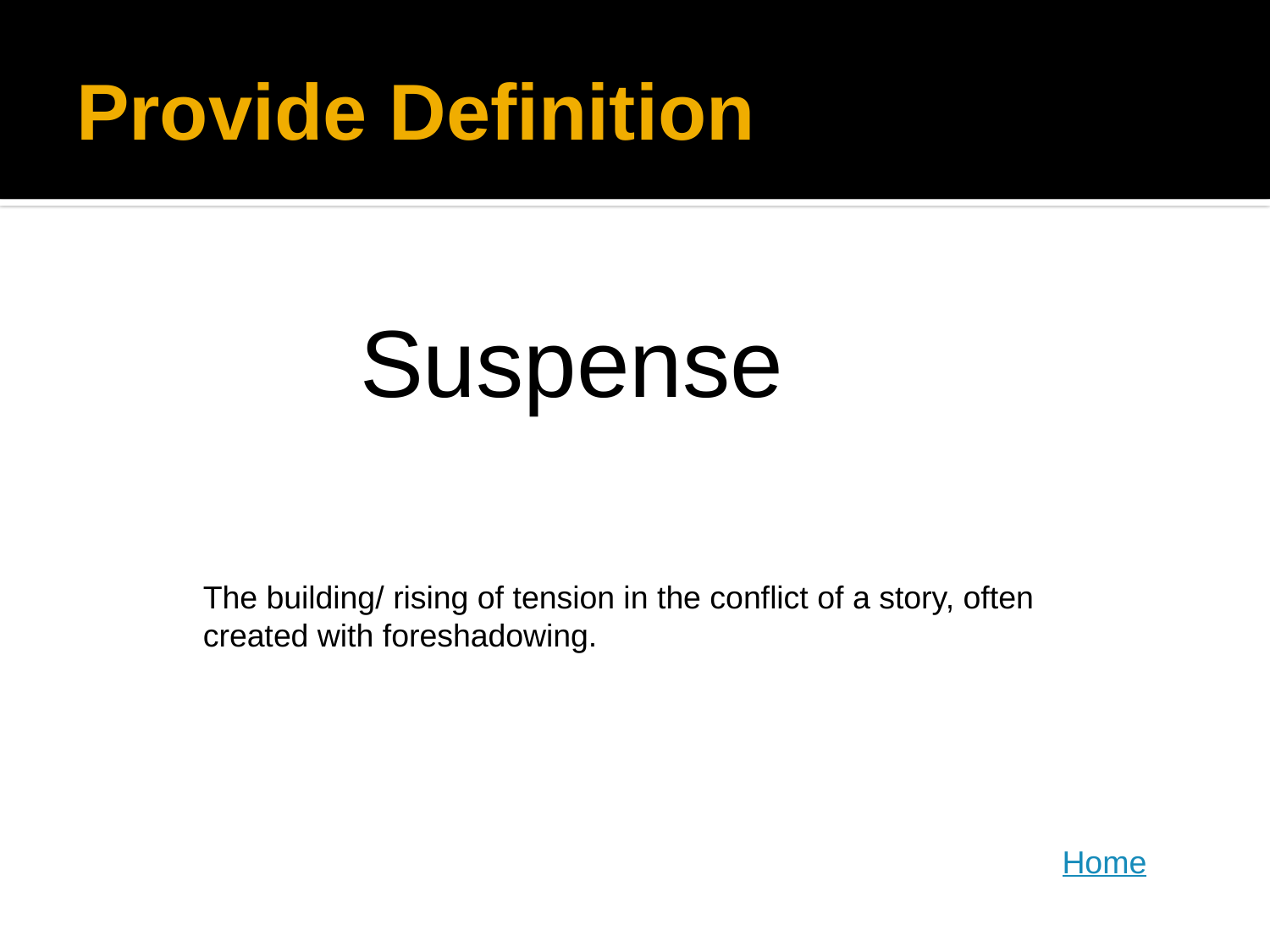

# Provide Definition
Suspense
The building/ rising of tension in the conflict of a story, often created with foreshadowing.
Home